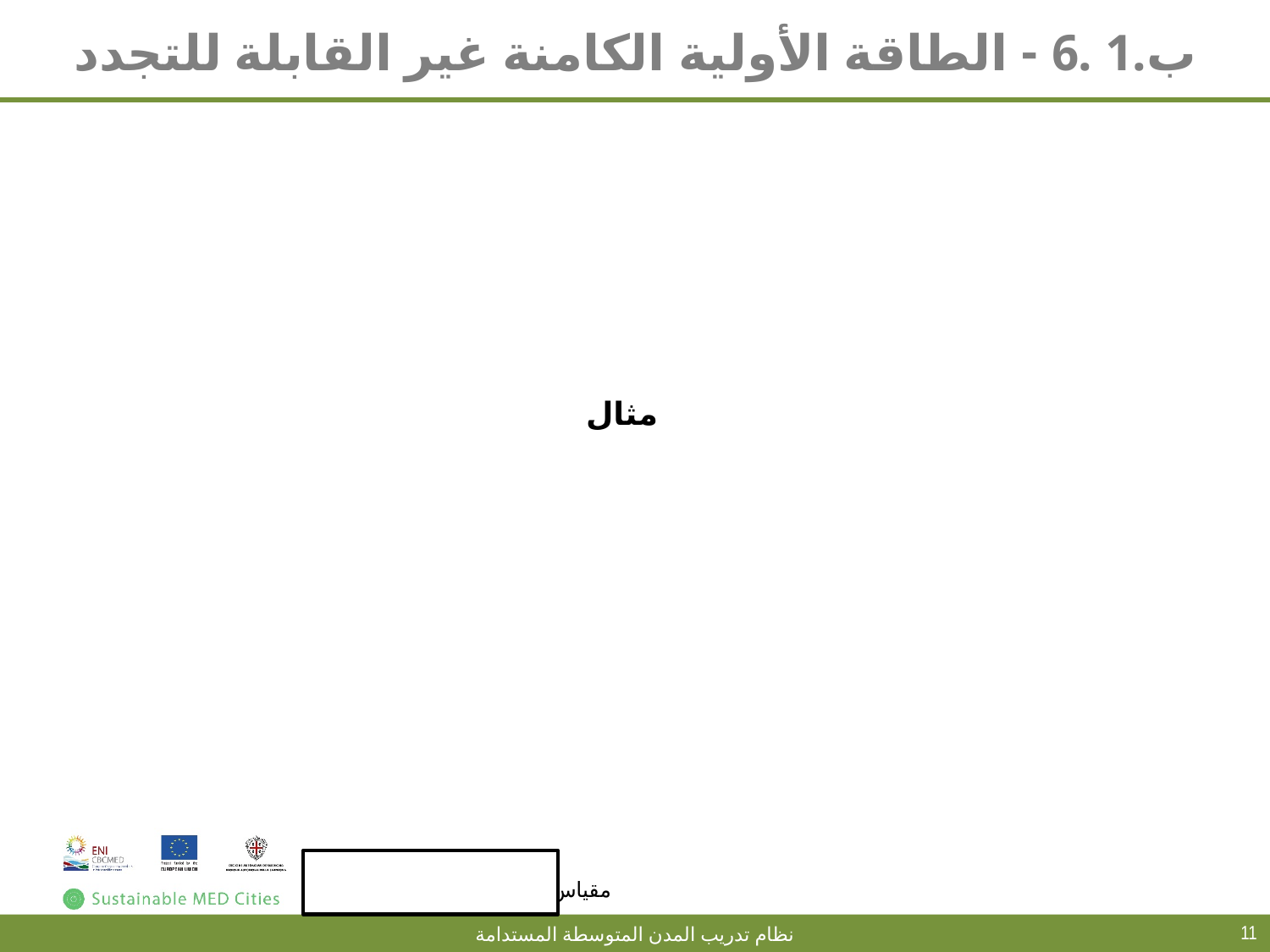

# ب.1 .6 - الطاقة الأولية الكامنة غير القابلة للتجدد

مثال

11